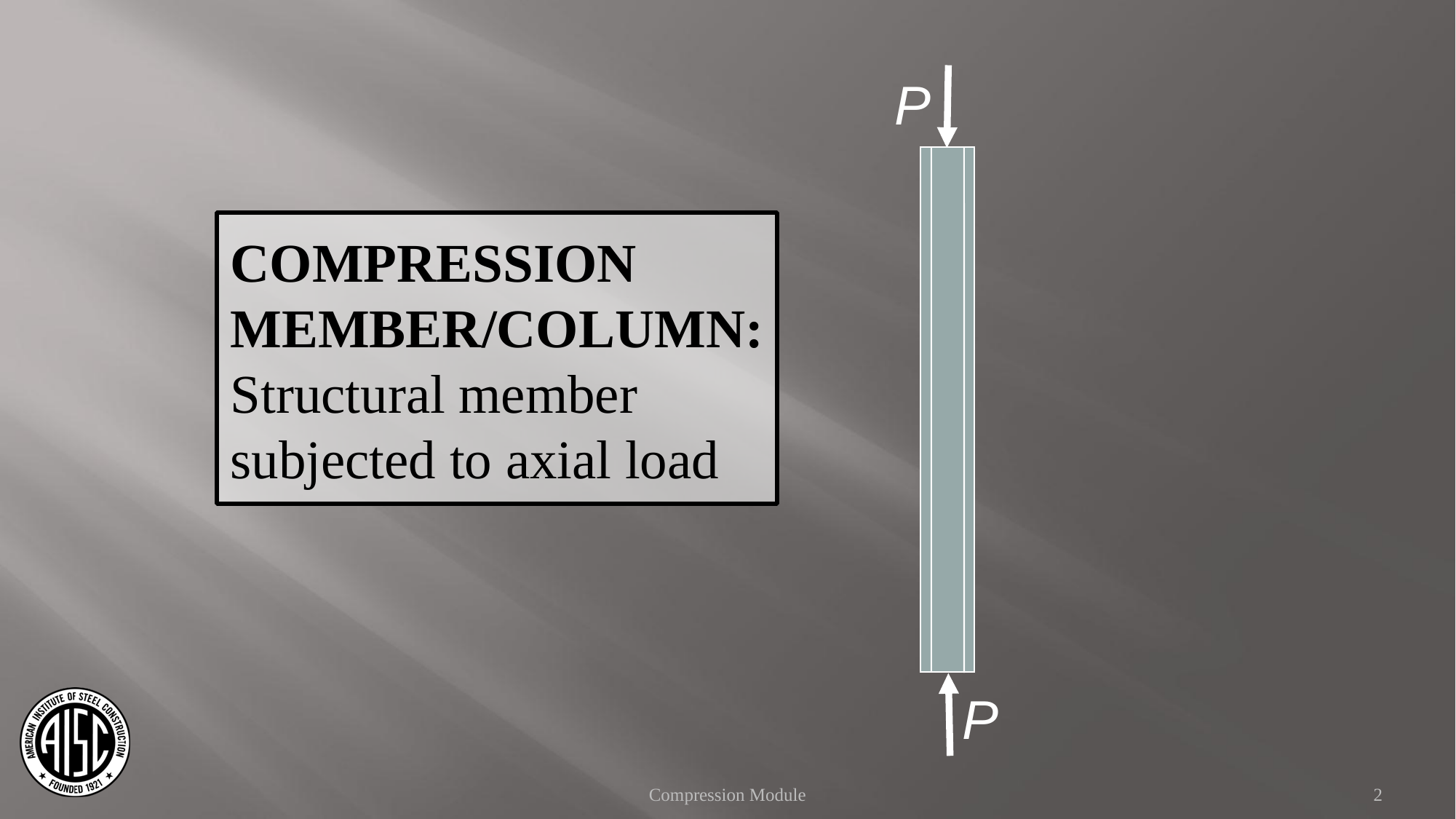

P

COMPRESSION MEMBER/COLUMN:
Structural member subjected to axial load

P
Compression Module
2